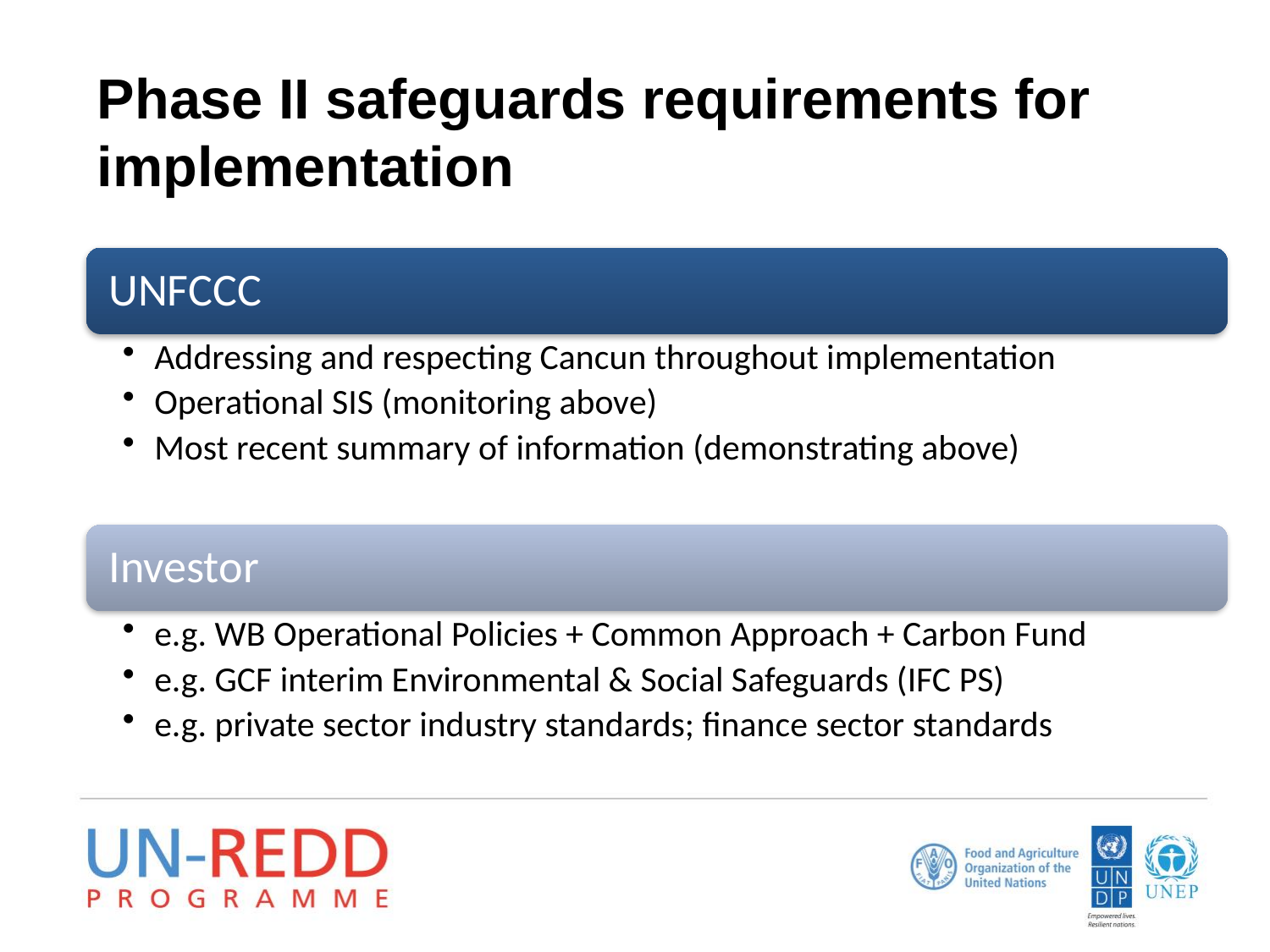

Phase II safeguards requirements for implementation
UNFCCC
Addressing and respecting Cancun throughout implementation
Operational SIS (monitoring above)
Most recent summary of information (demonstrating above)

Investor
e.g. WB Operational Policies + Common Approach + Carbon Fund
e.g. GCF interim Environmental & Social Safeguards (IFC PS)
e.g. private sector industry standards; finance sector standards